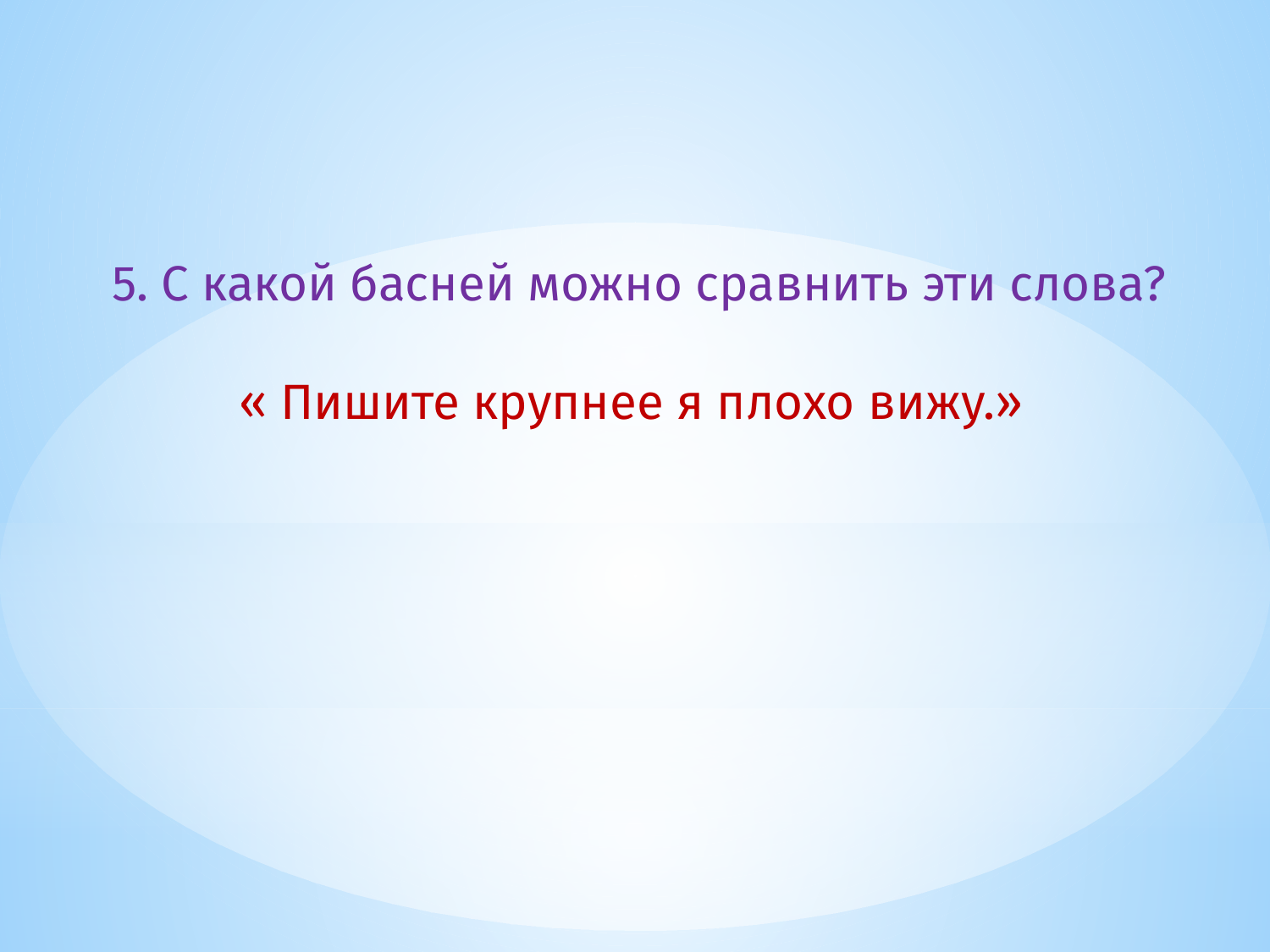

5. С какой басней можно сравнить эти слова?

	« Пишите крупнее я плохо вижу.»